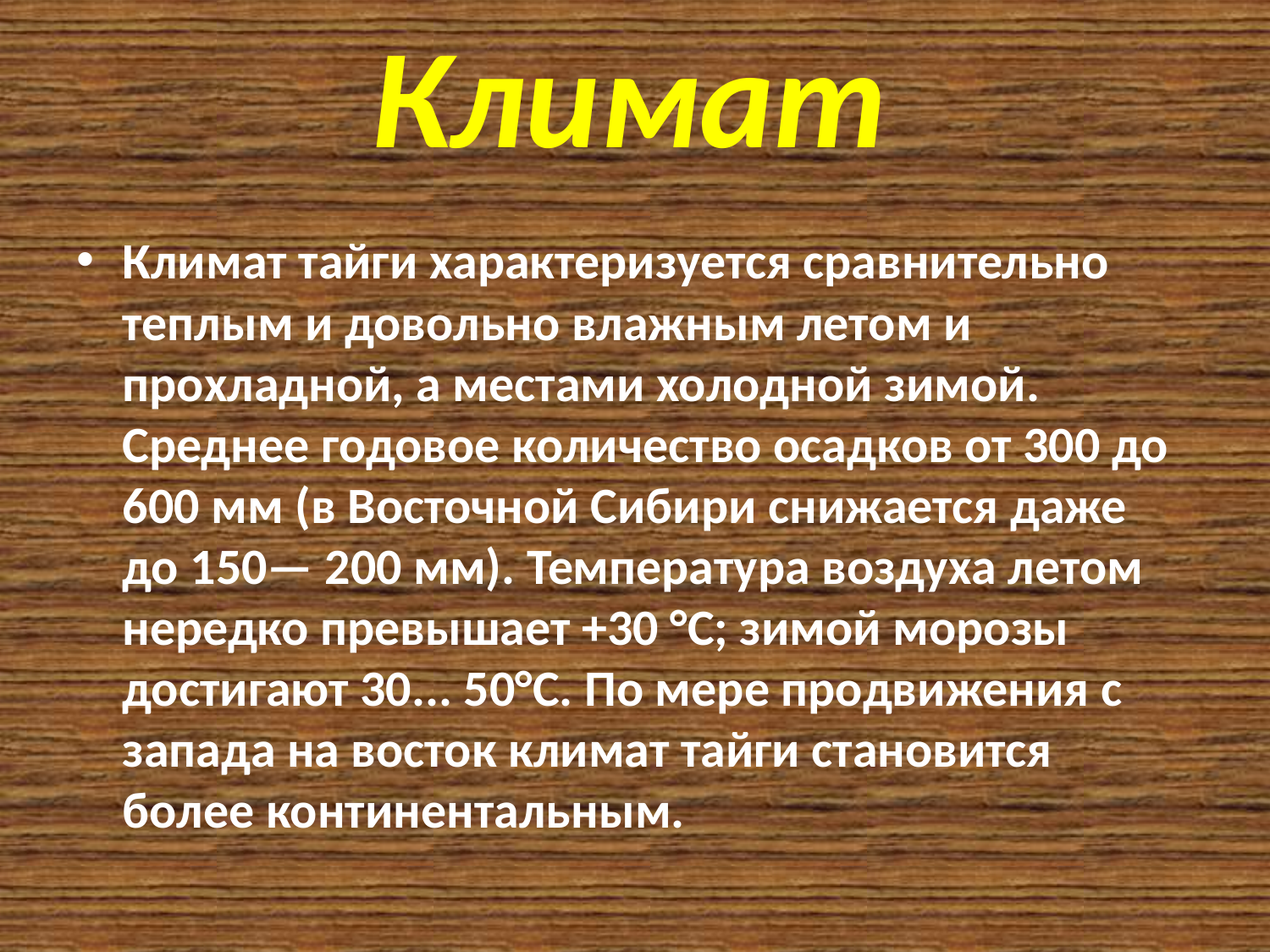

Климат
Климат тайги характеризуется сравнительно теплым и довольно влажным летом и прохладной, а местами холодной зимой. Среднее годовое количество осадков от 300 до 600 мм (в Восточной Сибири снижается даже до 150— 200 мм). Температура воздуха летом нередко превышает +30 °С; зимой морозы достигают 30... 50°С. По мере продвижения с запада на восток климат тайги становится более континентальным.